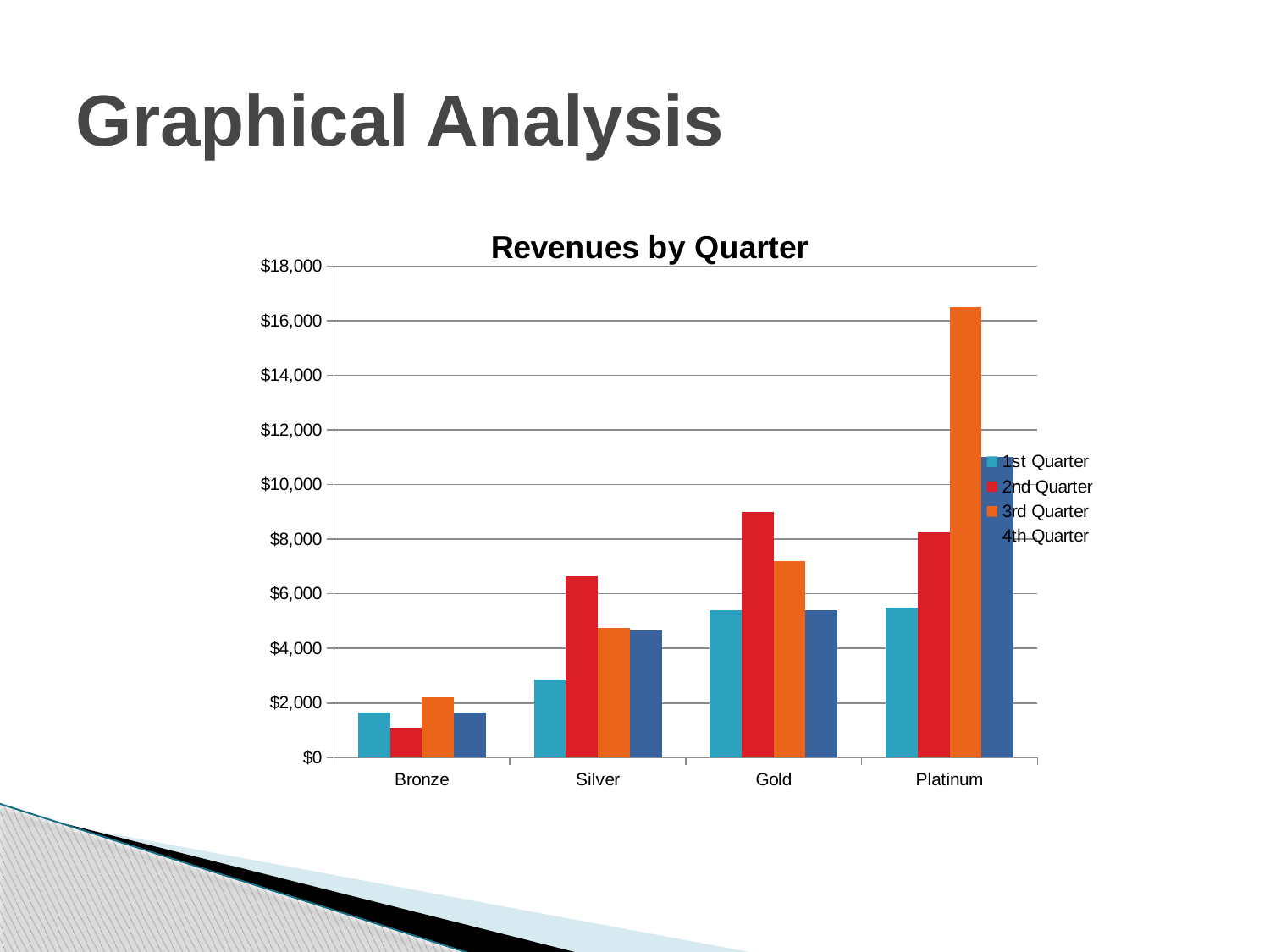

# Graphical Analysis

### Chart: Revenues by Quarter

| Category | 1st Quarter | 2nd Quarter | 3rd Quarter | 4th Quarter |
|---|---|---|---|---|
| Bronze | 1650.0 | 1100.0 | 2200.0 | 1650.0 |
| Silver | 2850.0 | 6650.0 | 4750.0 | 4650.0 |
| Gold | 5400.0 | 9000.0 | 7200.0 | 5400.0 |
| Platinum | 5500.0 | 8250.0 | 16500.0 | 11000.0 |